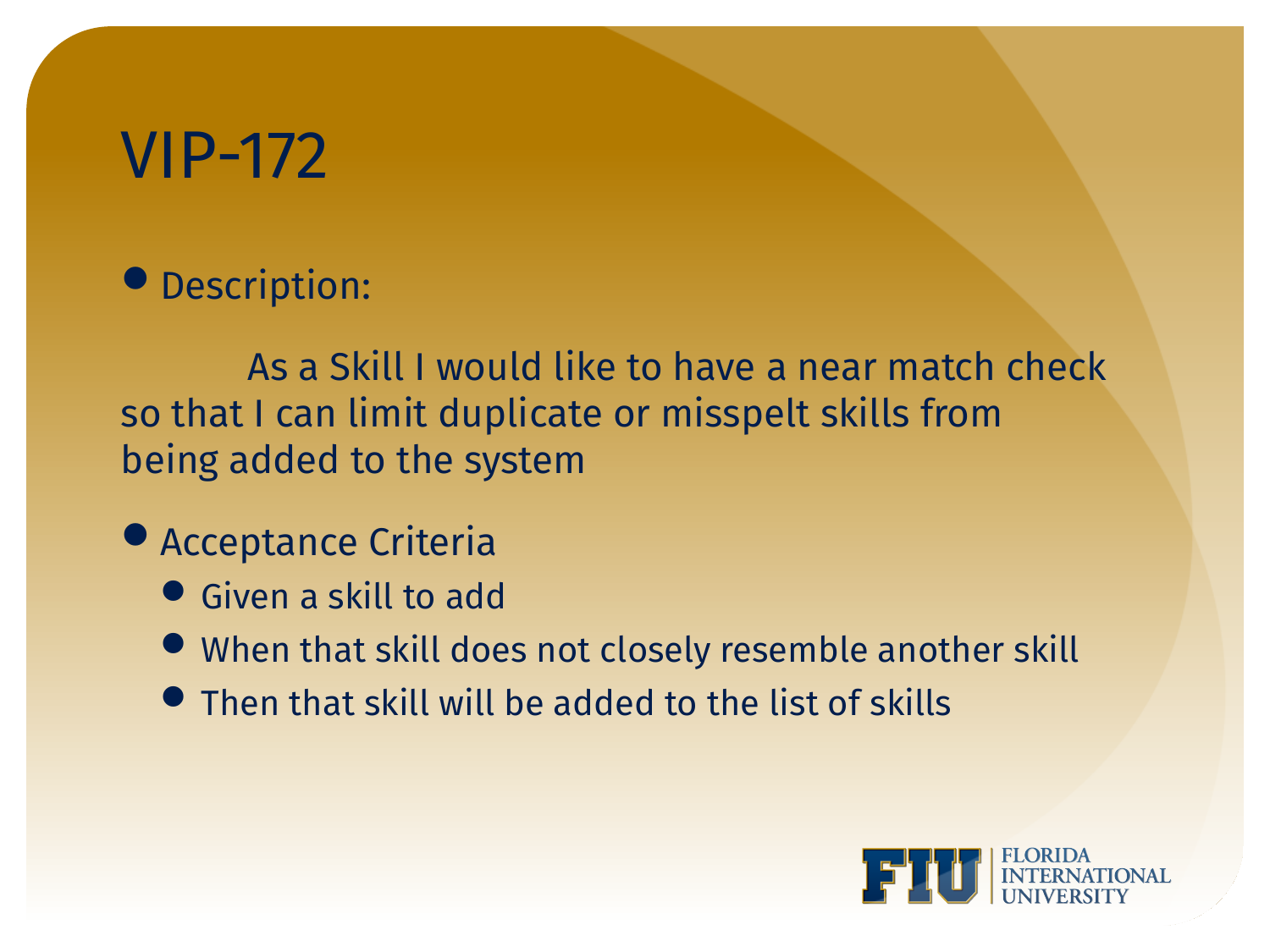

# VIP-172
Description:
	As a Skill I would like to have a near match check 	so that I can limit duplicate or misspelt skills from 	being added to the system
Acceptance Criteria
Given a skill to add
When that skill does not closely resemble another skill
Then that skill will be added to the list of skills